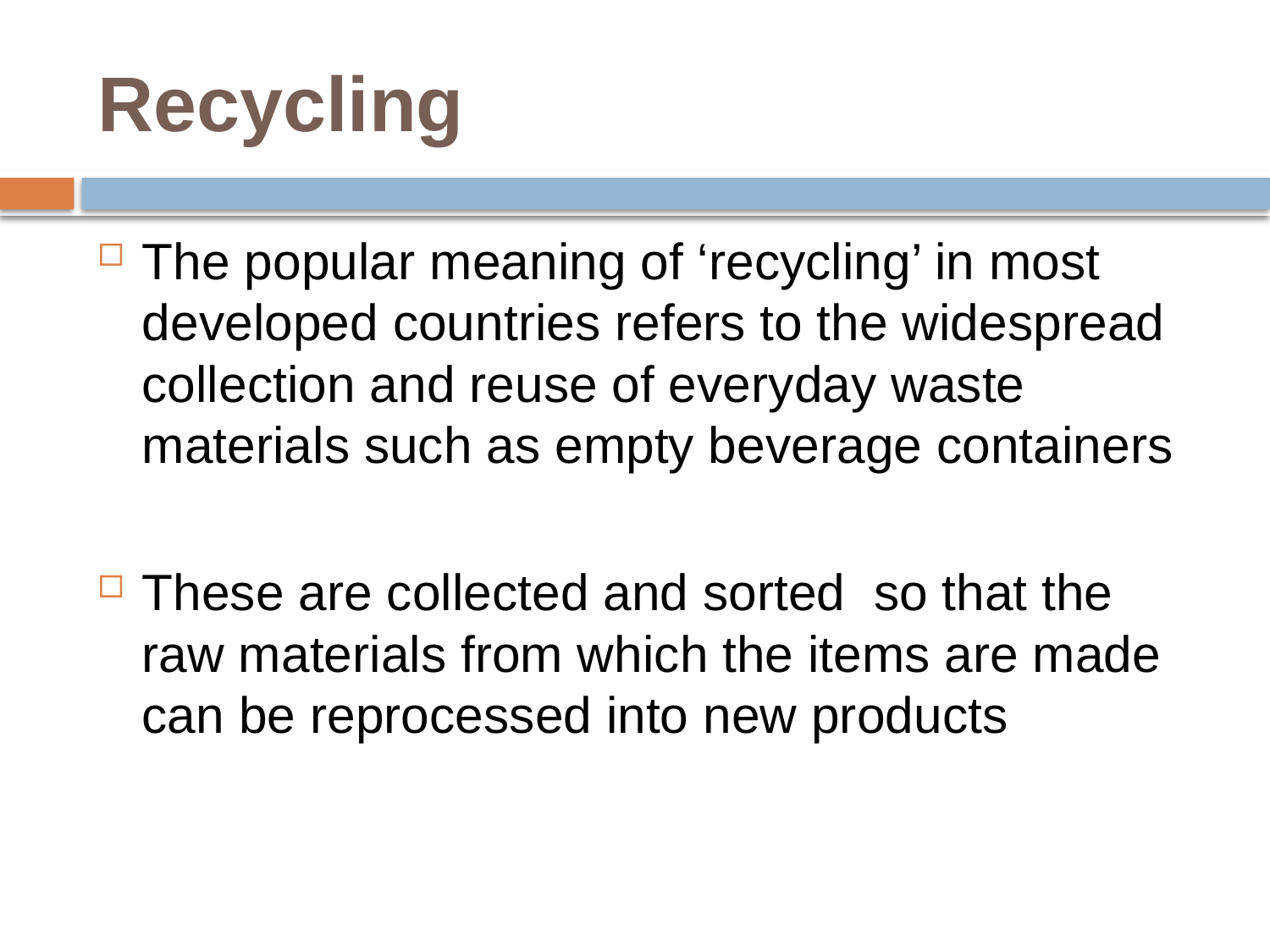

# Recycling
The popular meaning of ‘recycling’ in most developed countries refers to the widespread collection and reuse of everyday waste materials such as empty beverage containers

These are collected and sorted  so that the raw materials from which the items are made can be reprocessed into new products